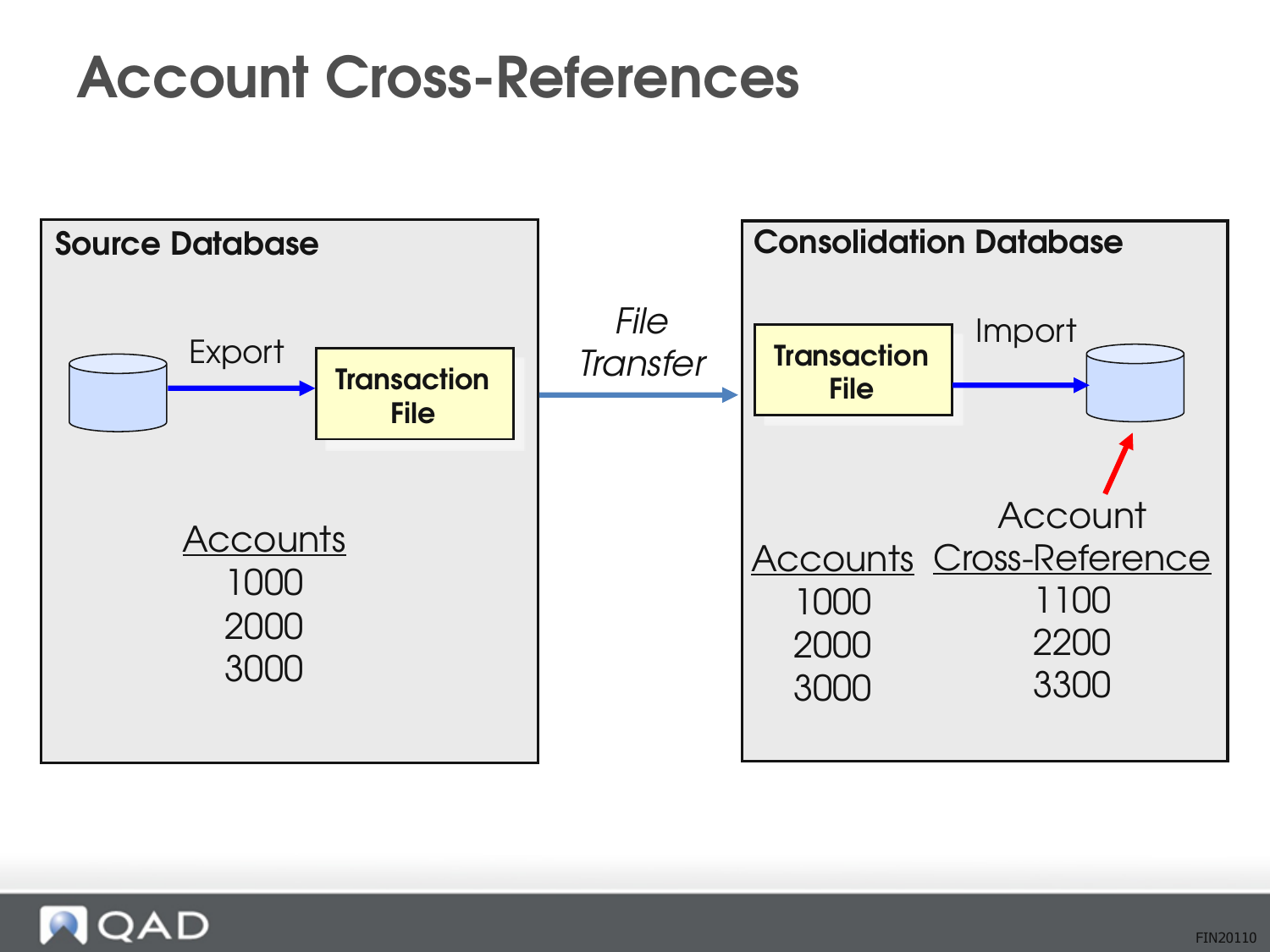

# Account Cross-References

Source Database
Export

Transaction
File

Accounts
1000
2000
3000

Consolidation Database
File
Transfer
Import

Transaction
File

Account
Cross-Reference
1100
2200
3300
Accounts
1000
2000
3000
FIN20110